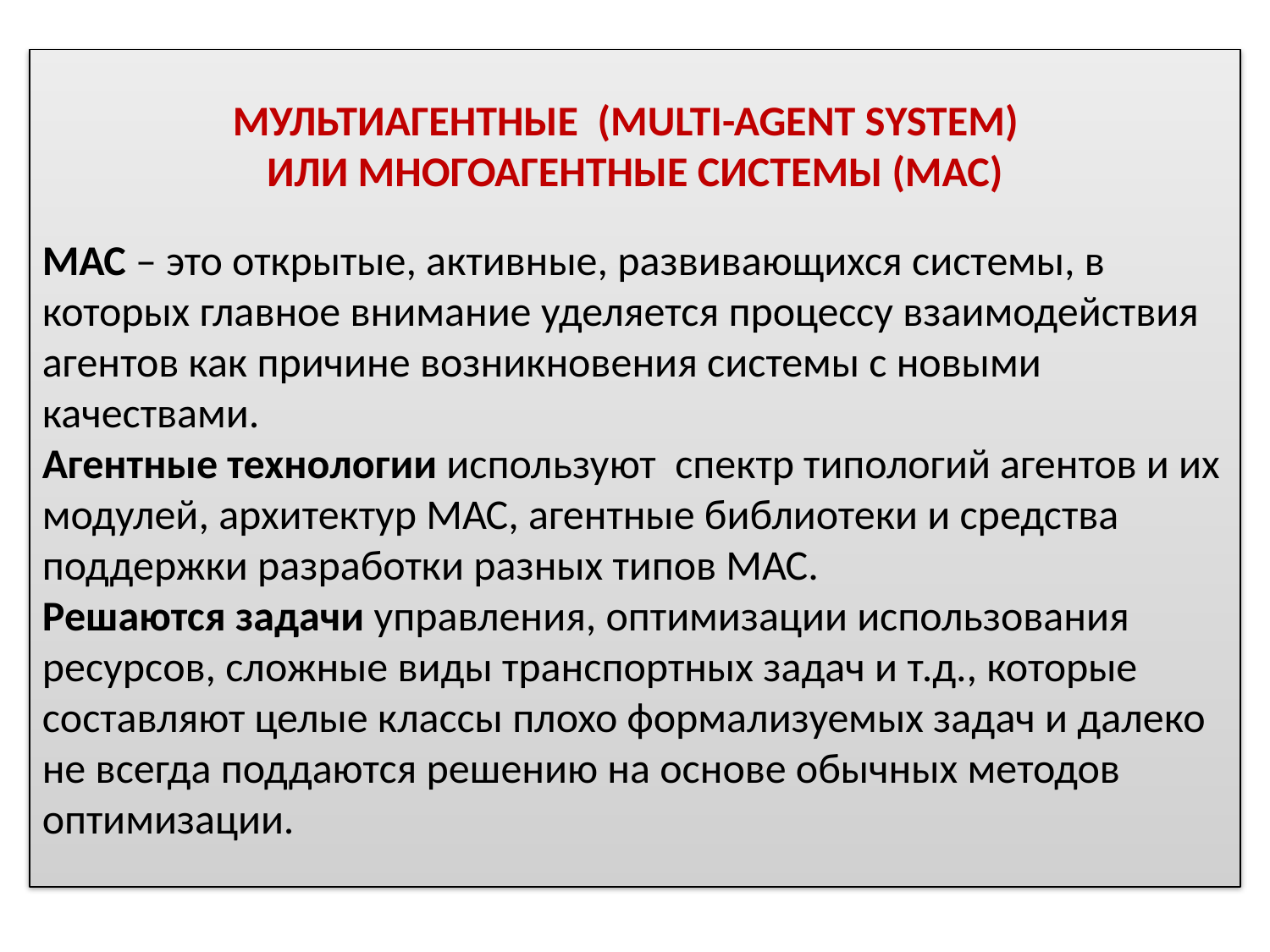

МУЛЬТИАГЕНТНЫЕ  (MULTI-AGENT SYSTEM)
ИЛИ МНОГОАГЕНТНЫЕ СИСТЕМЫ (MAC)

МАС – это открытые, активные, развивающихся системы, в которых главное внимание уделяется процессу взаимодействия агентов как причине возникновения системы с новыми качествами.
Агентные технологии используют  спектр типологий агентов и их модулей, архитектур МАС, агентные библиотеки и средства поддержки разработки разных типов МАС.
Решаются задачи управления, оптимизации использования ресурсов, сложные виды транспортных задач и т.д., которые составляют целые классы плохо формализуемых задач и далеко не всегда поддаются решению на основе обычных методов оптимизации.